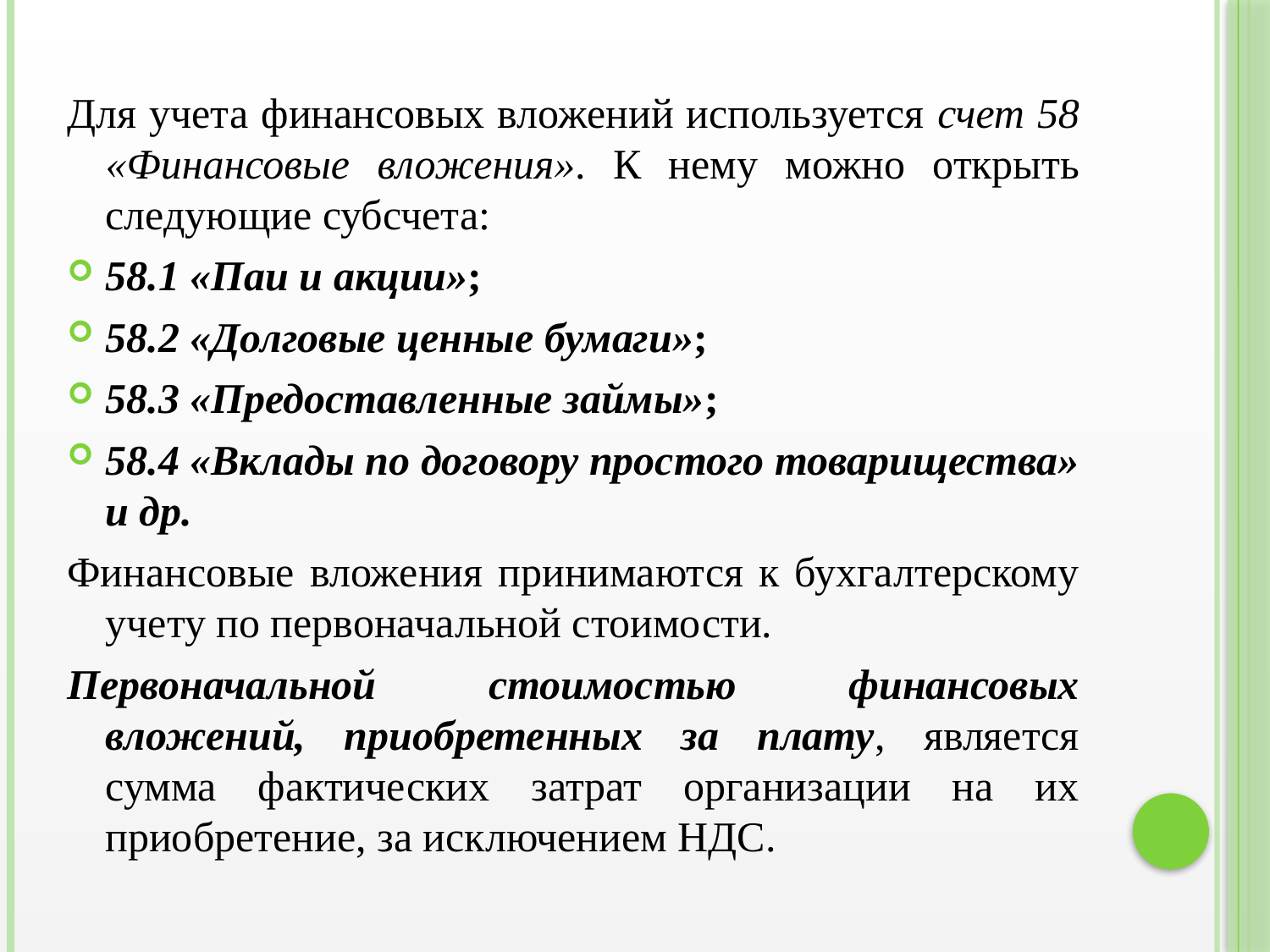

Для учета финансовых вложений используется счет 58 «Финансовые вложения». К нему можно открыть следующие субсчета:
58.1 «Паи и акции»;
58.2 «Долговые ценные бумаги»;
58.3 «Предоставленные займы»;
58.4 «Вклады по договору простого товарищества» и др.
Финансовые вложения принимаются к бухгалтерскому учету по первоначальной стоимости.
Первоначальной стоимостью финансовых вложений, приобретенных за плату, является сумма фактических затрат организации на их приобретение, за исключением НДС.